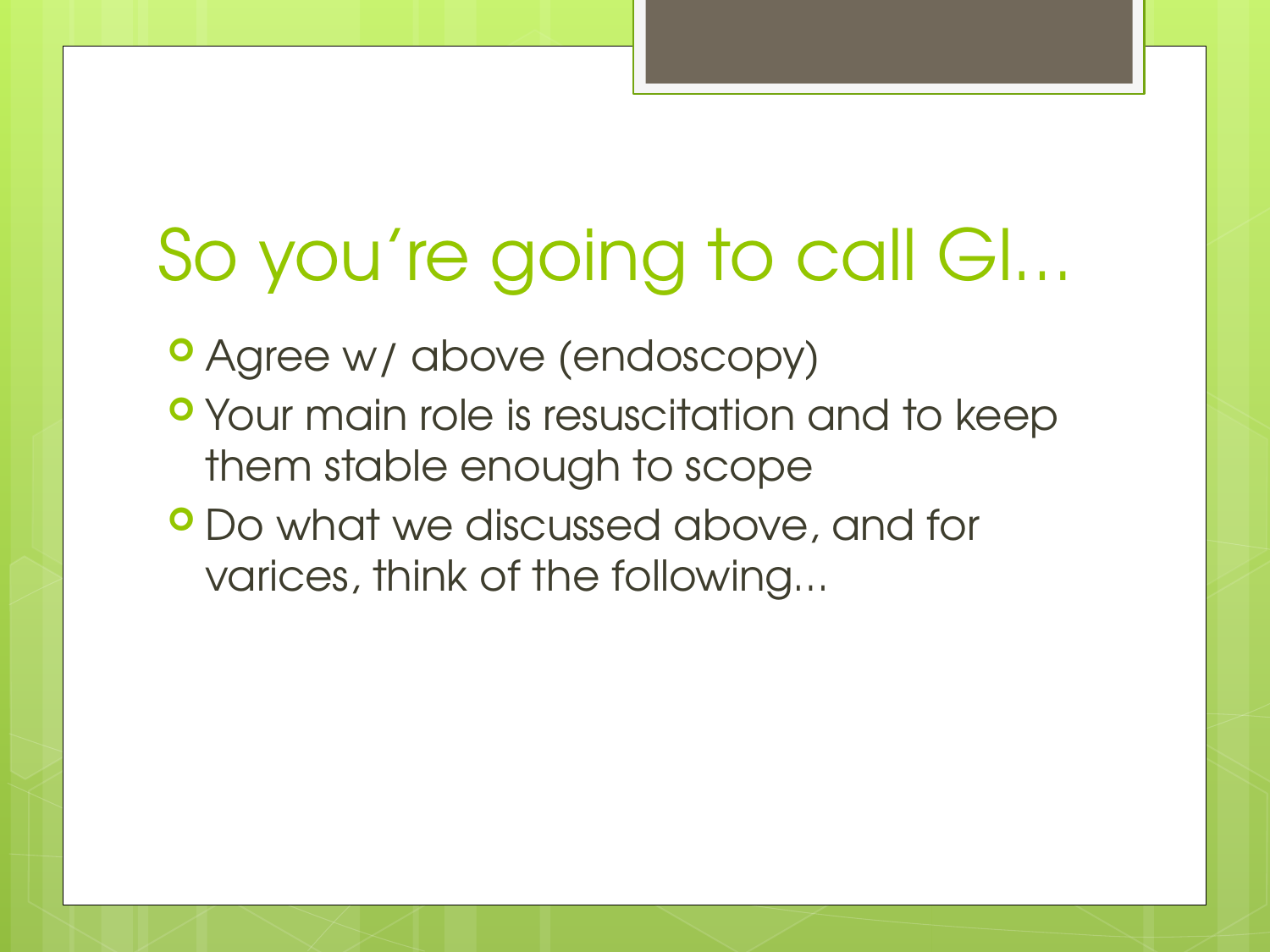

# So you’re going to call GI…
Agree w/ above (endoscopy)
Your main role is resuscitation and to keep them stable enough to scope
Do what we discussed above, and for varices, think of the following…